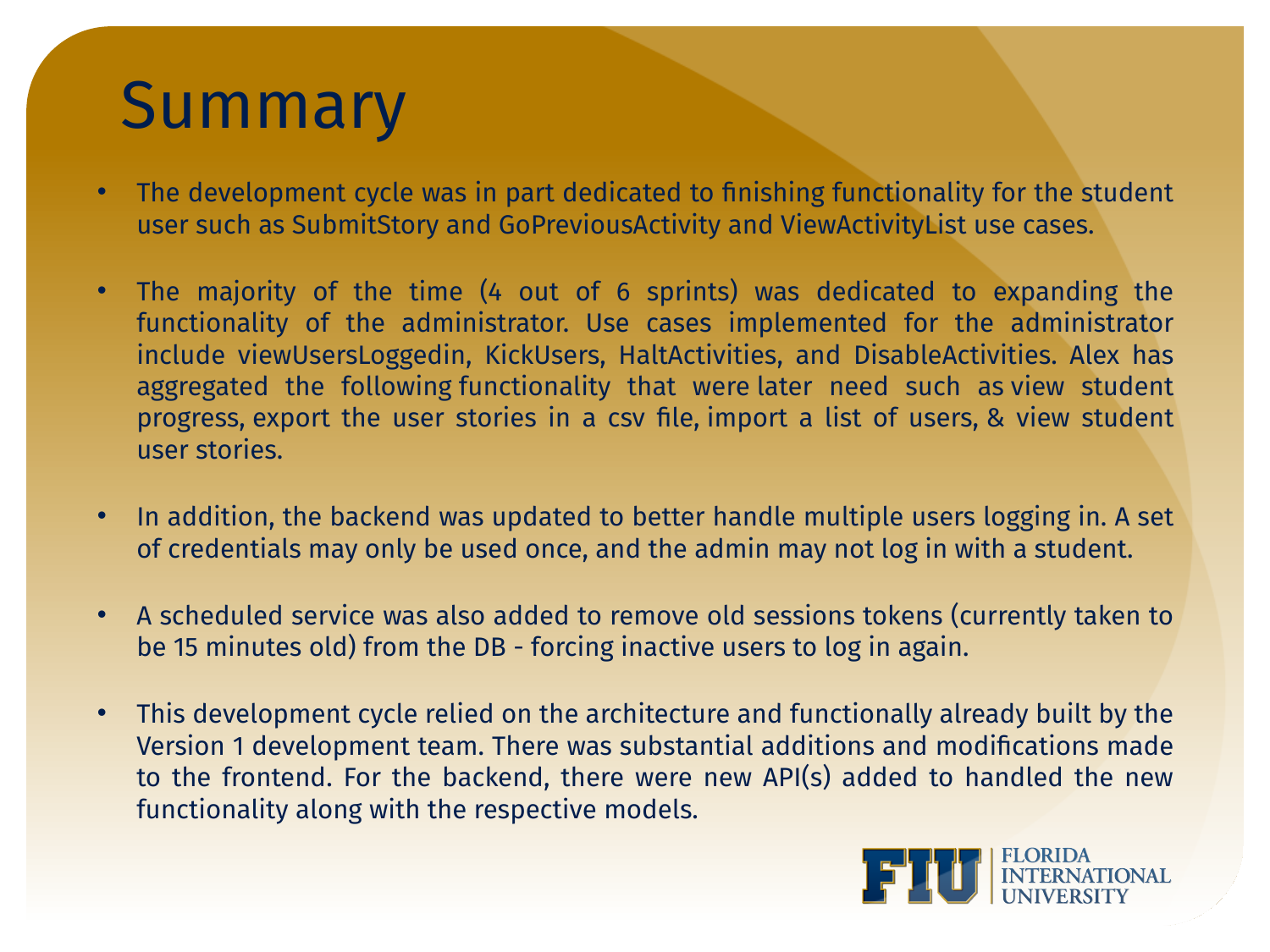

# Summary
The development cycle was in part dedicated to finishing functionality for the student user such as SubmitStory and GoPreviousActivity and ViewActivityList use cases.
The majority of the time (4 out of 6 sprints) was dedicated to expanding the functionality of the administrator. Use cases implemented for the administrator include viewUsersLoggedin, KickUsers, HaltActivities, and DisableActivities. Alex has aggregated the following functionality that were later need such as view student progress, export the user stories in a csv file, import a list of users, & view student user stories.
In addition, the backend was updated to better handle multiple users logging in. A set of credentials may only be used once, and the admin may not log in with a student.
A scheduled service was also added to remove old sessions tokens (currently taken to be 15 minutes old) from the DB - forcing inactive users to log in again.
This development cycle relied on the architecture and functionally already built by the Version 1 development team. There was substantial additions and modifications made to the frontend. For the backend, there were new API(s) added to handled the new functionality along with the respective models.